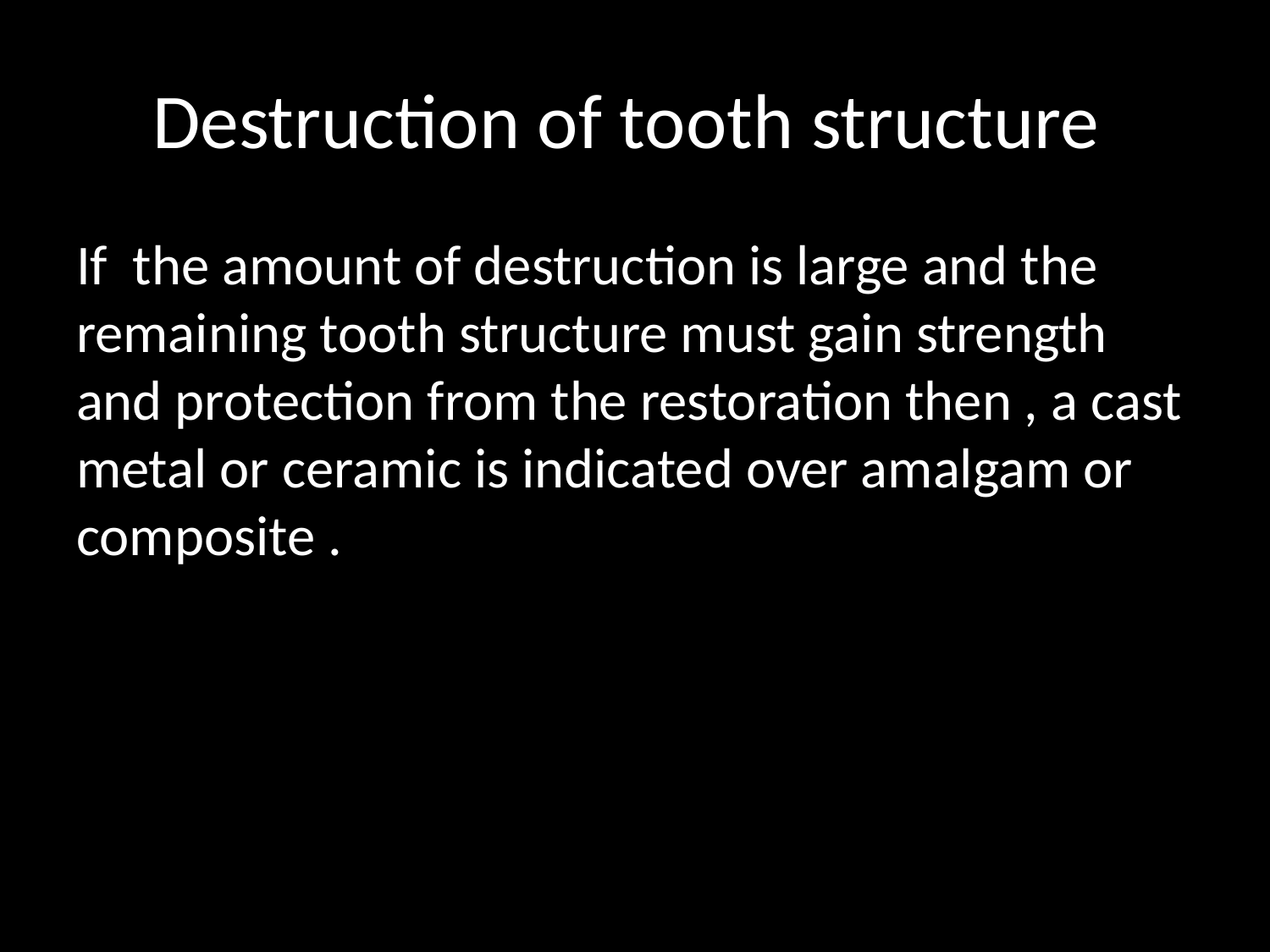

# Destruction of tooth structure
If  the amount of destruction is large and the remaining tooth structure must gain strength and protection from the restoration then , a cast metal or ceramic is indicated over amalgam or composite .